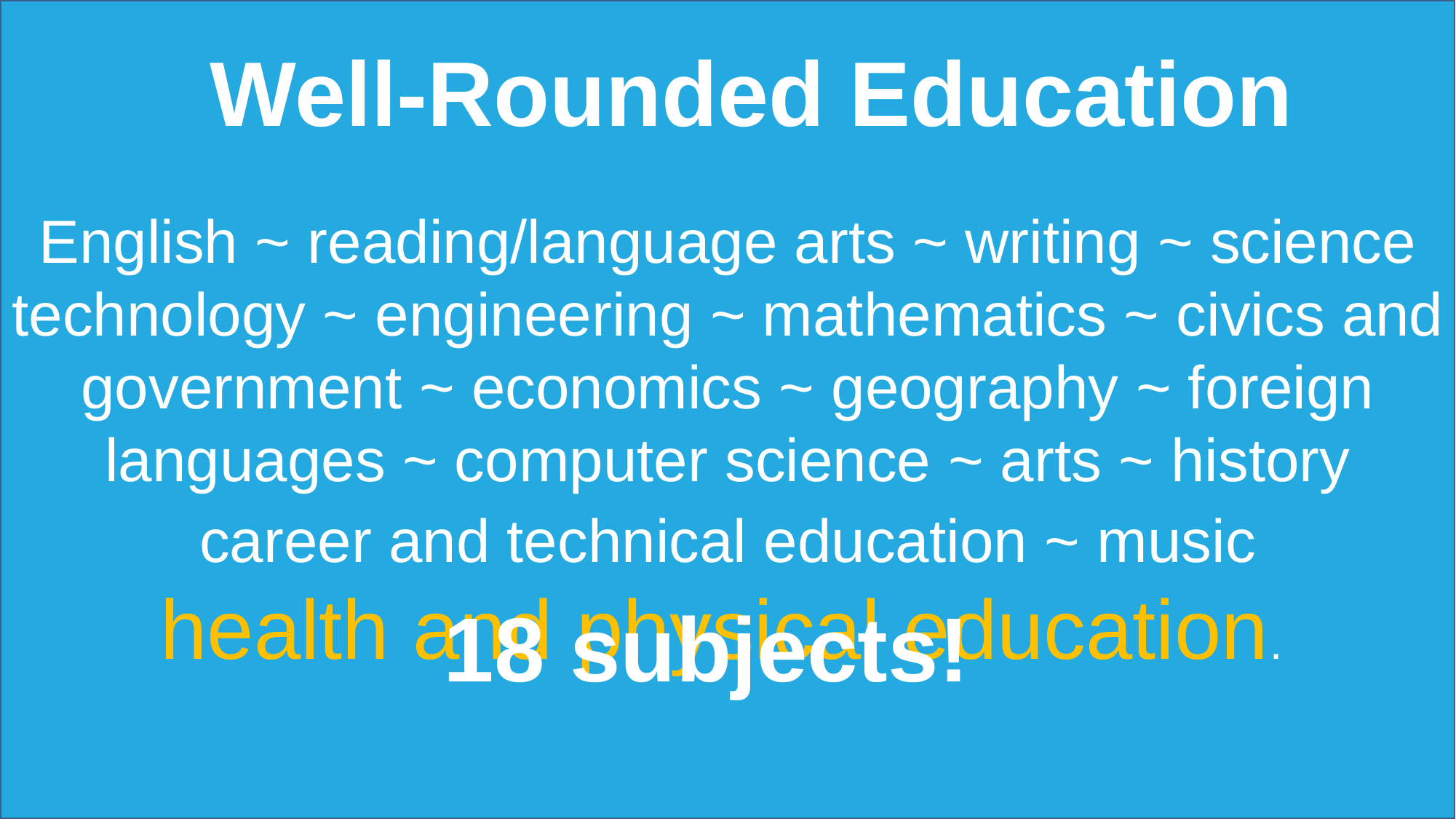

Well-Rounded Education
English ~ reading/language arts ~ writing ~ science technology ~ engineering ~ mathematics ~ civics and government ~ economics ~ geography ~ foreign languages ~ computer science ~ arts ~ history
career and technical education ~ music
health and physical education.

18 subjects!